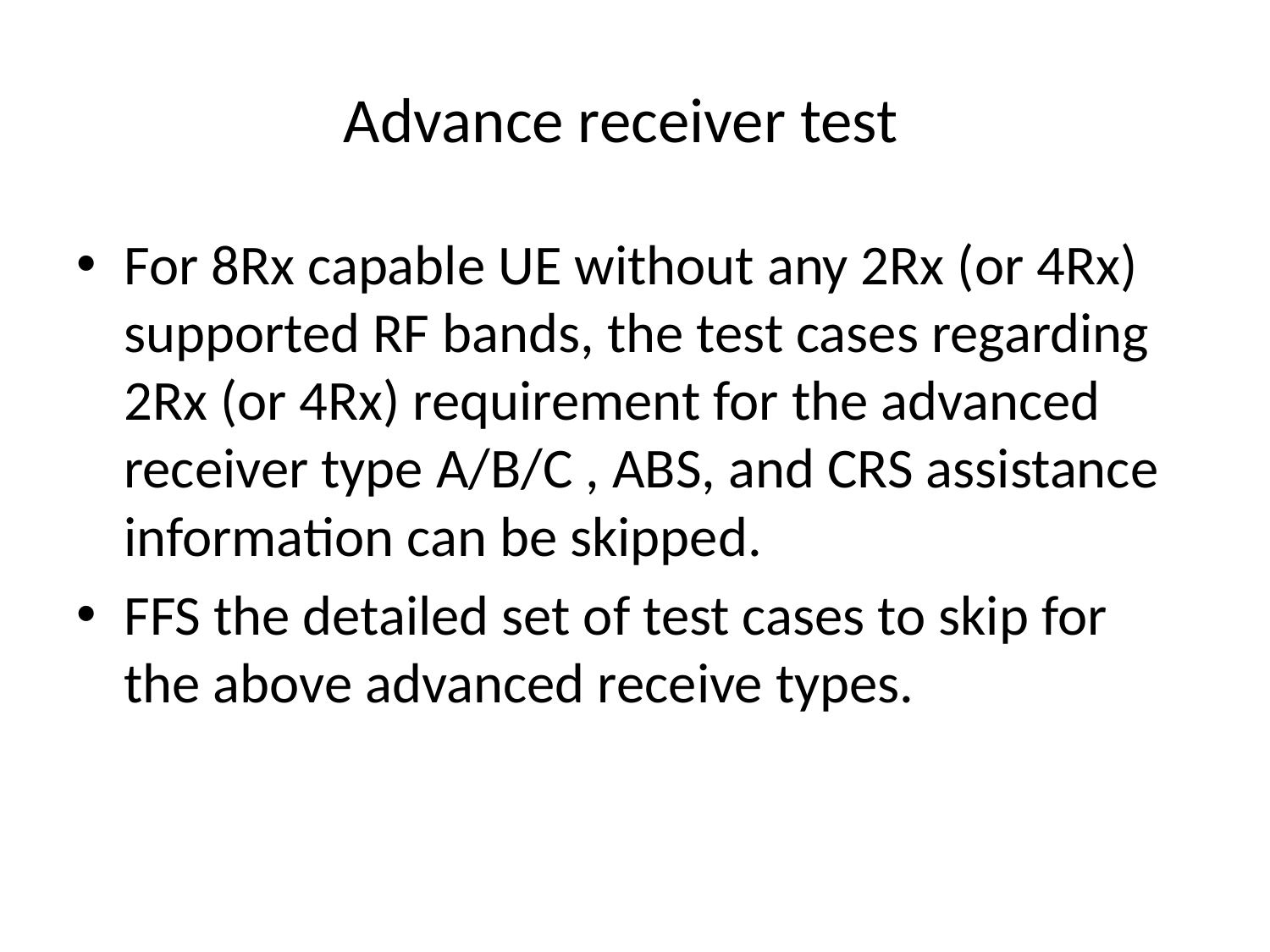

# Advance receiver test
For 8Rx capable UE without any 2Rx (or 4Rx) supported RF bands, the test cases regarding 2Rx (or 4Rx) requirement for the advanced receiver type A/B/C , ABS, and CRS assistance information can be skipped.
FFS the detailed set of test cases to skip for the above advanced receive types.